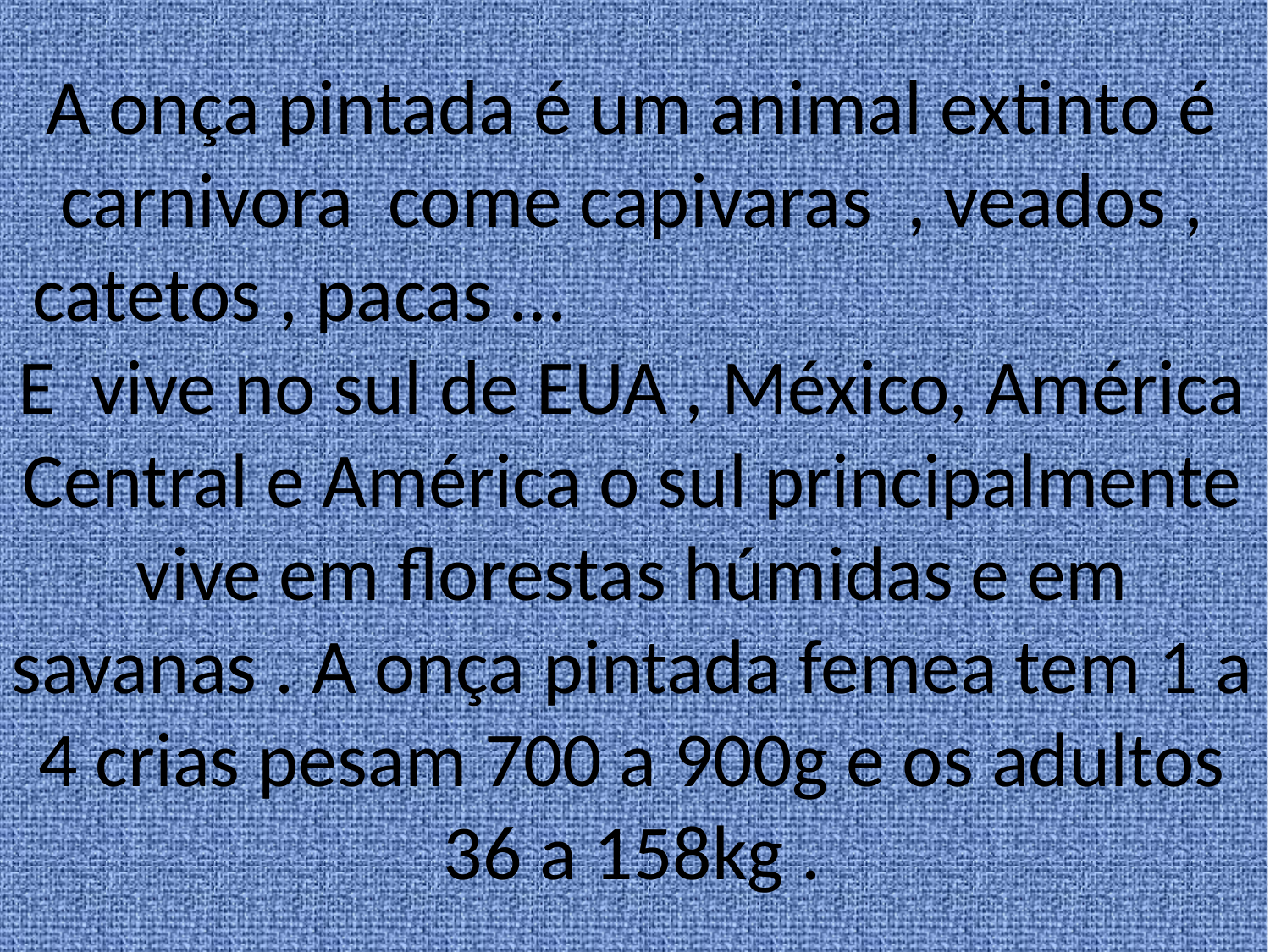

# A onça pintada é um animal extinto é carnivora  come capivaras  , veados , catetos , pacas …                                       E  vive no sul de EUA , México, América Central e América o sul principalmente vive em florestas húmidas e em savanas . A onça pintada femea tem 1 a 4 crias pesam 700 a 900g e os adultos 36 a 158kg .